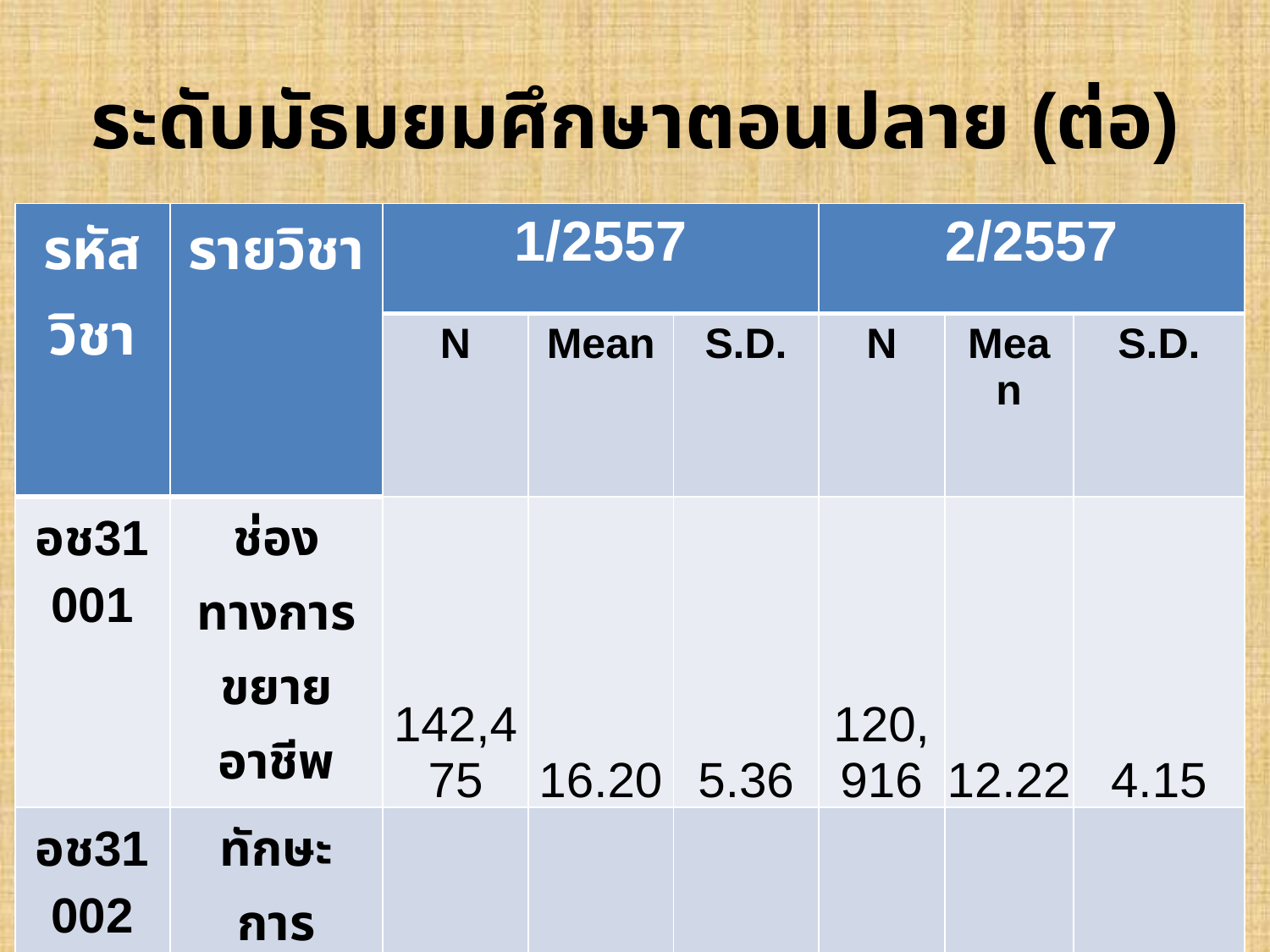

# ระดับมัธมยมศึกษาตอนปลาย (ต่อ)
| รหัสวิชา | รายวิชา | 1/2557 |  |  | 2/2557 |  |  |
| --- | --- | --- | --- | --- | --- | --- | --- |
|  |  | N | Mean | S.D. | N | Mean | S.D. |
| อช31001 | ช่องทางการขยายอาชีพ | 142,475 | 16.20 | 5.36 | 120,916 | 12.22 | 4.15 |
| อช31002 | ทักษะการขยายอาชีพ | 101,320 | 24.27 | 7.47 | 273,039 | 20.98 | 4.97 |
| อช31003 | พัฒนาอาชีพให้มีความมั่นคง | 122,176 | 11.81 | 3.53 | 116,925 | 10.32 | 3.25 |